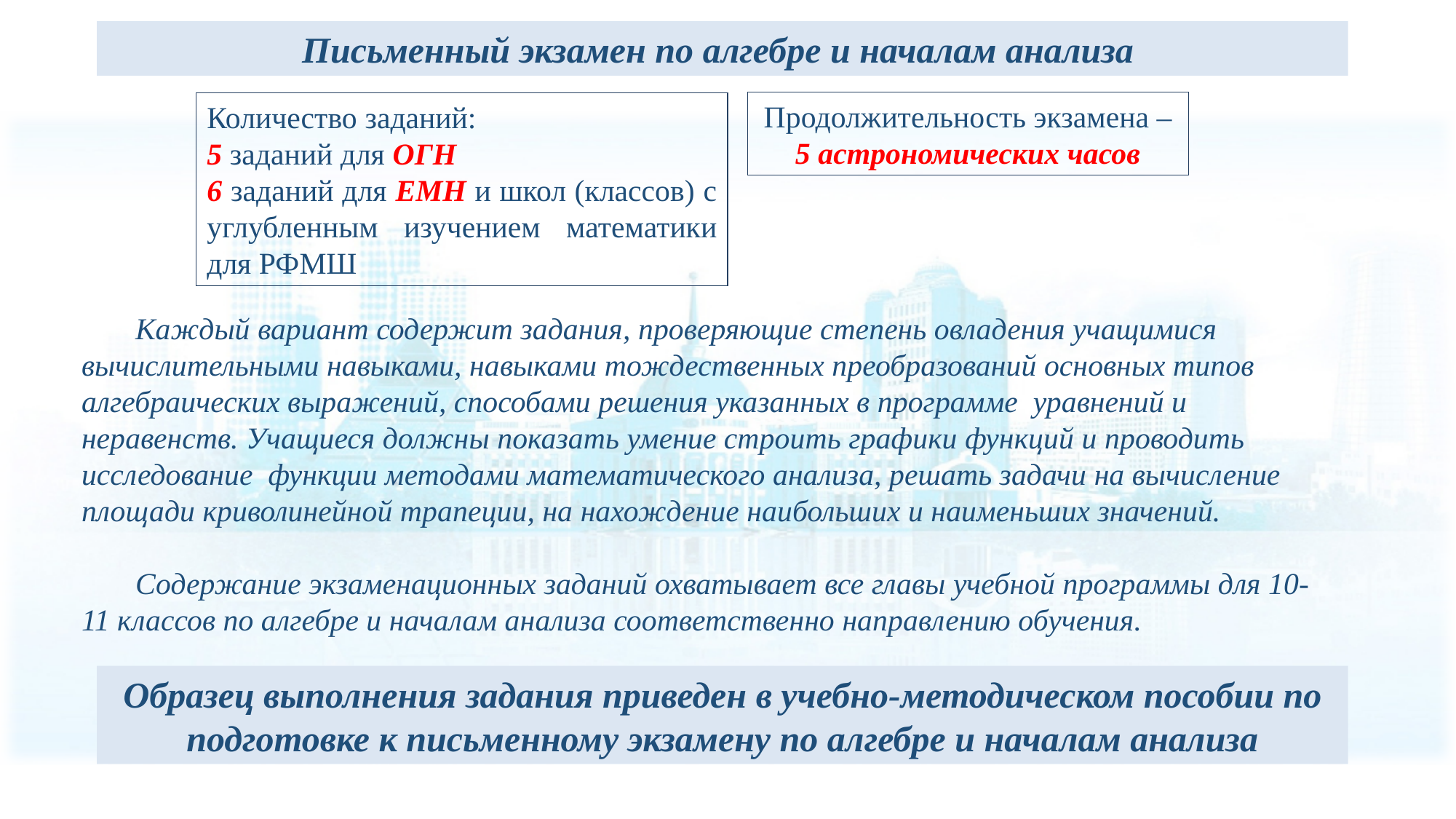

Письменный экзамен по алгебре и началам анализа
Количество заданий:
5 заданий для ОГН
6 заданий для ЕМН и школ (классов) с углубленным изучением математики для РФМШ
Продолжительность экзамена – 5 астрономических часов
Каждый вариант содержит задания, проверяющие степень овладения учащимися вычислительными навыками, навыками тождественных преобразований основных типов алгебраических выражений, способами решения указанных в программе  уравнений и неравенств. Учащиеся должны показать умение строить графики функций и проводить исследование  функции методами математического анализа, решать задачи на вычисление площади криволинейной трапеции, на нахождение наибольших и наименьших значений.

Содержание экзаменационных заданий охватывает все главы учебной программы для 10-11 классов по алгебре и началам анализа соответственно направлению обучения.
Образец выполнения задания приведен в учебно-методическом пособии по подготовке к письменному экзамену по алгебре и началам анализа